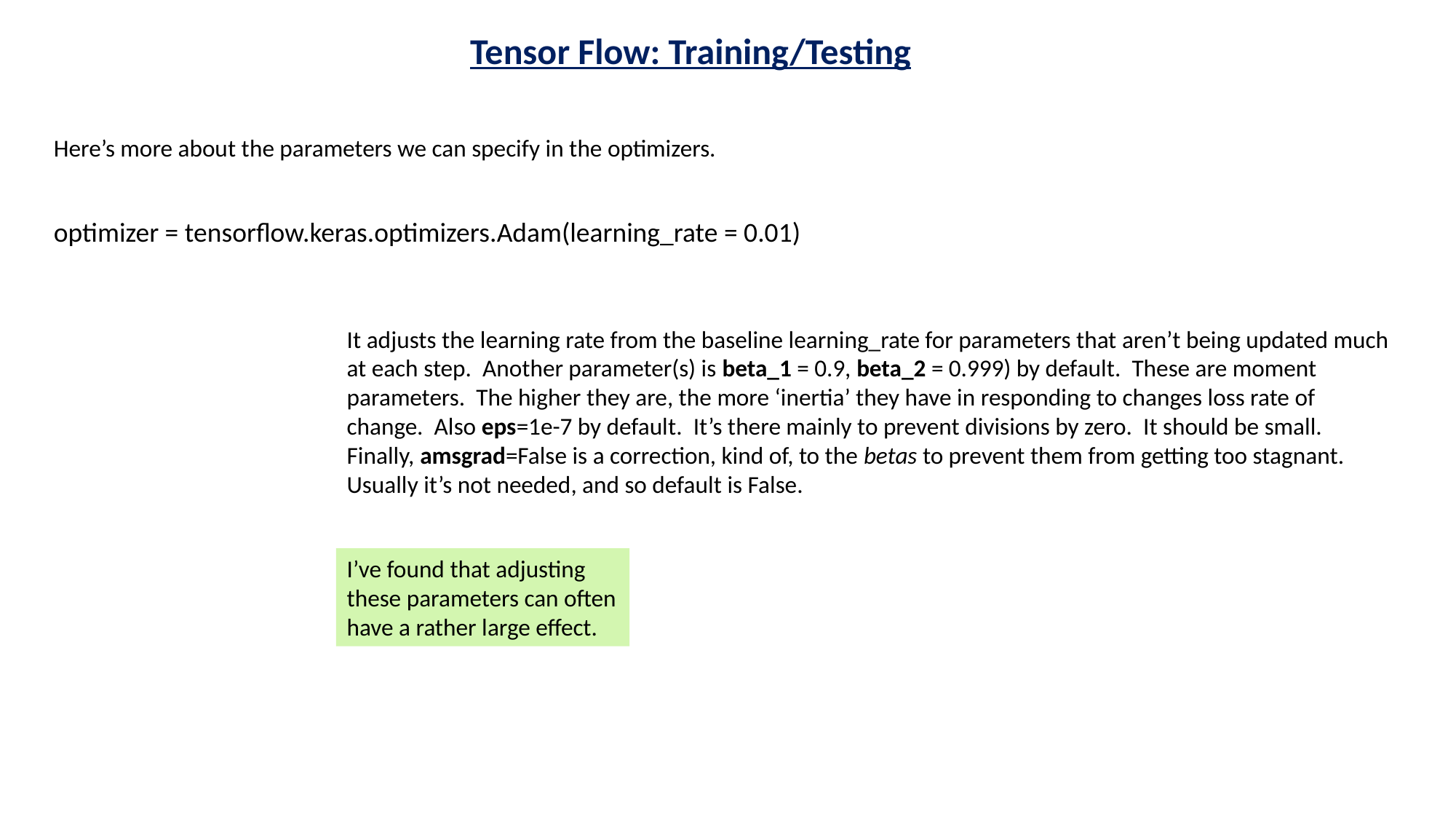

Tensor Flow: Training/Testing
Here’s more about the parameters we can specify in the optimizers.
optimizer = tensorflow.keras.optimizers.Adam(learning_rate = 0.01)
It adjusts the learning rate from the baseline learning_rate for parameters that aren’t being updated much at each step.  Another parameter(s) is beta_1 = 0.9, beta_2 = 0.999) by default.  These are moment parameters.  The higher they are, the more ‘inertia’ they have in responding to changes loss rate of change.  Also eps=1e-7 by default.  It’s there mainly to prevent divisions by zero.  It should be small. Finally, amsgrad=False is a correction, kind of, to the betas to prevent them from getting too stagnant.  Usually it’s not needed, and so default is False.
I’ve found that adjusting these parameters can often have a rather large effect.